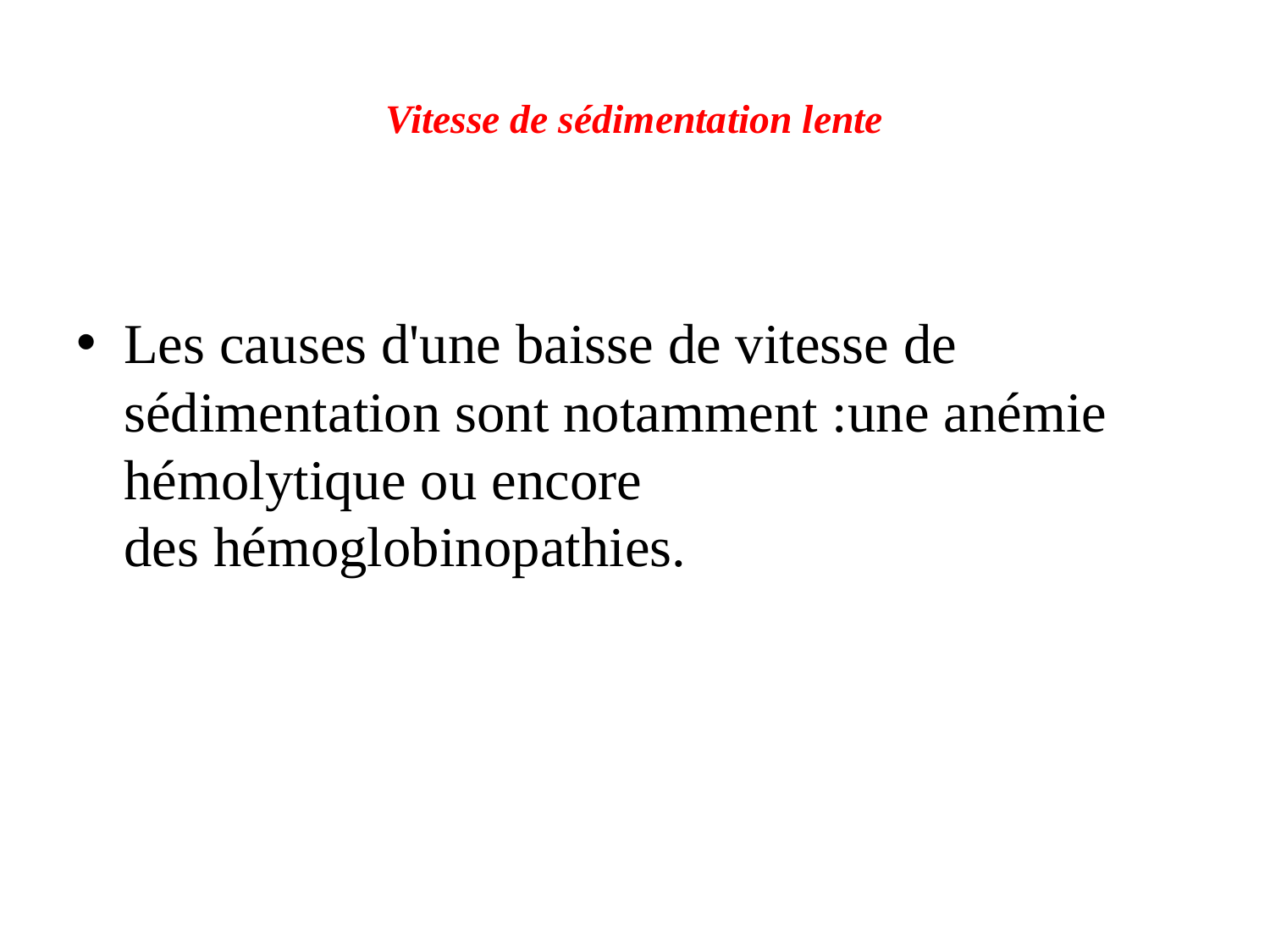

# Vitesse de sédimentation lente

Les causes d'une baisse de vitesse de sédimentation sont notamment :une anémie hémolytique ou encore des hémoglobinopathies.